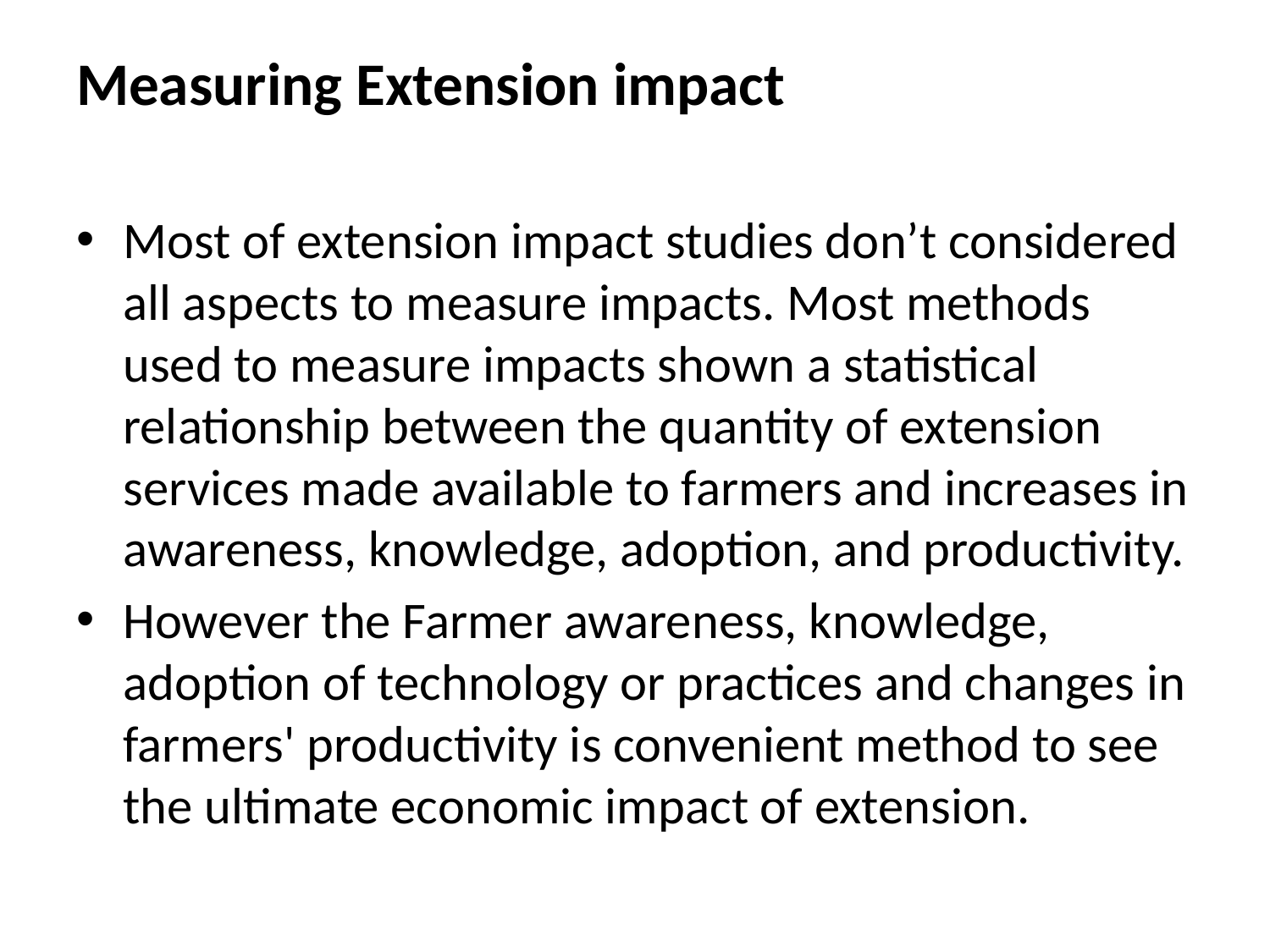

# Measuring Extension impact
Most of extension impact studies don’t considered all aspects to measure impacts. Most methods used to measure impacts shown a statistical relationship between the quantity of extension services made available to farmers and increases in awareness, knowledge, adoption, and productivity.
However the Farmer awareness, knowledge, adoption of technology or practices and changes in farmers' productivity is convenient method to see the ultimate economic impact of extension.